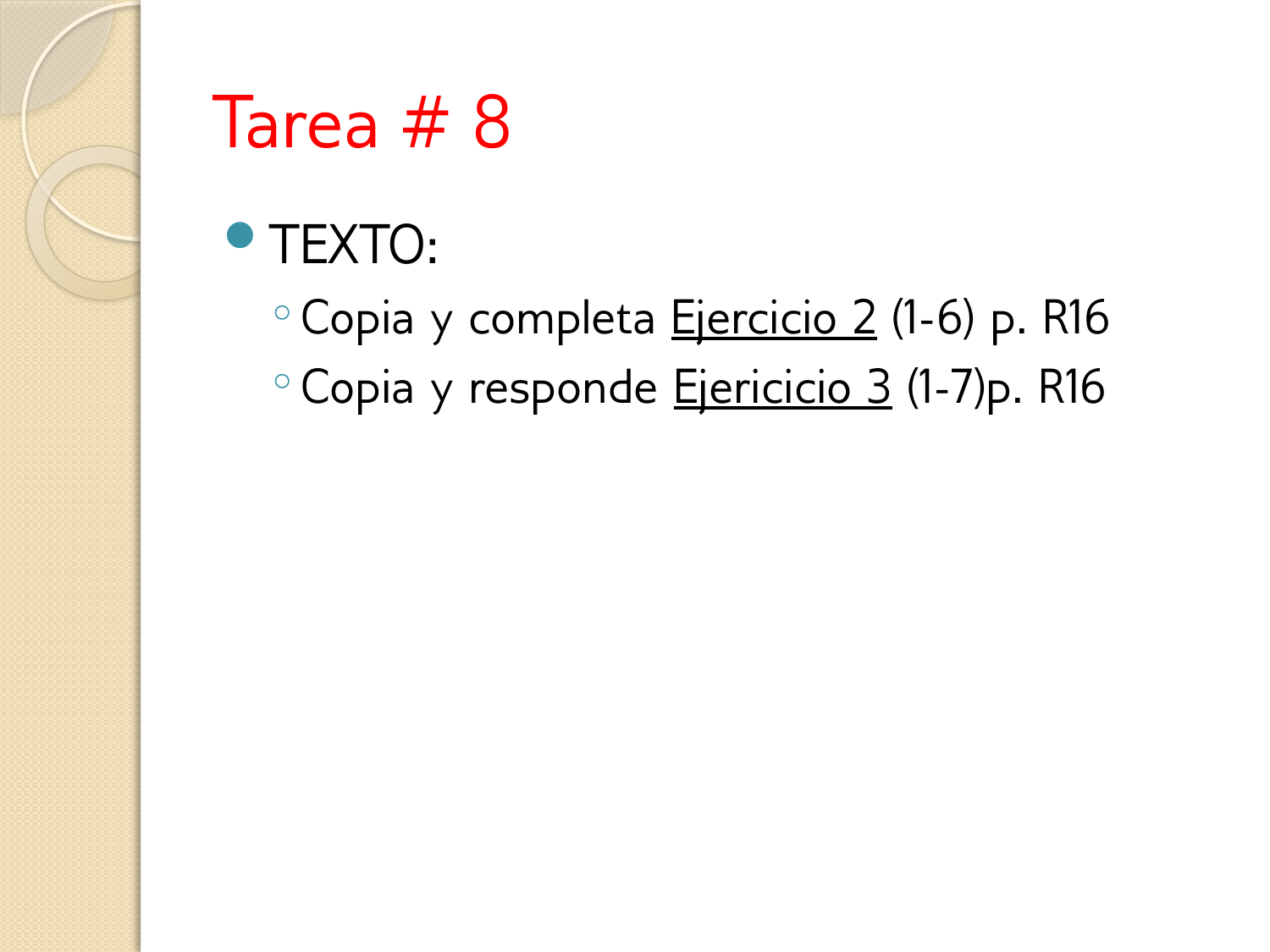

# Tarea # 8
TEXTO:
Copia y completa Ejercicio 2 (1-6) p. R16
Copia y responde Ejericicio 3 (1-7)p. R16